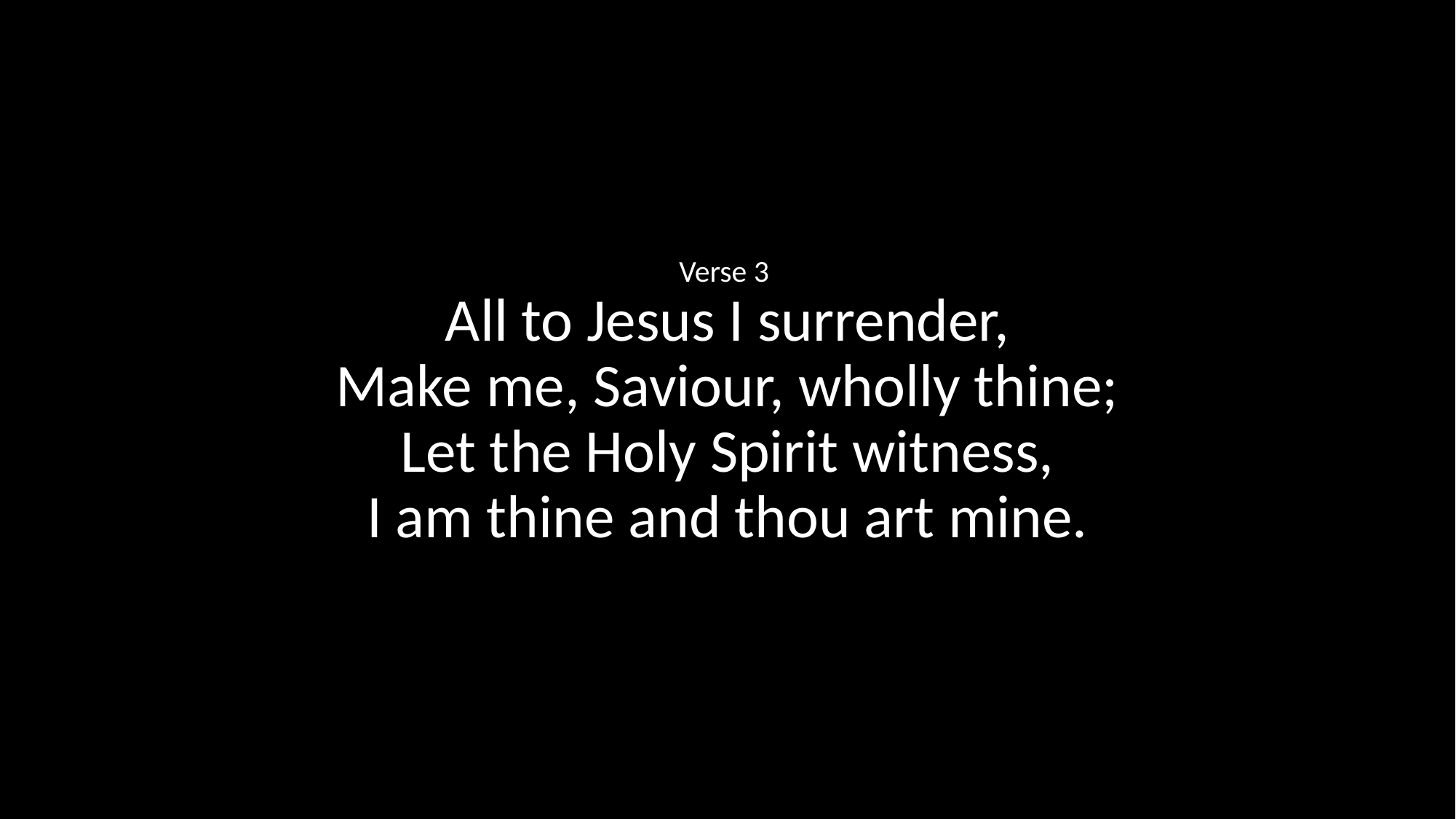

Verse 3
All to Jesus I surrender,
Make me, Saviour, wholly thine;
Let the Holy Spirit witness,
I am thine and thou art mine.